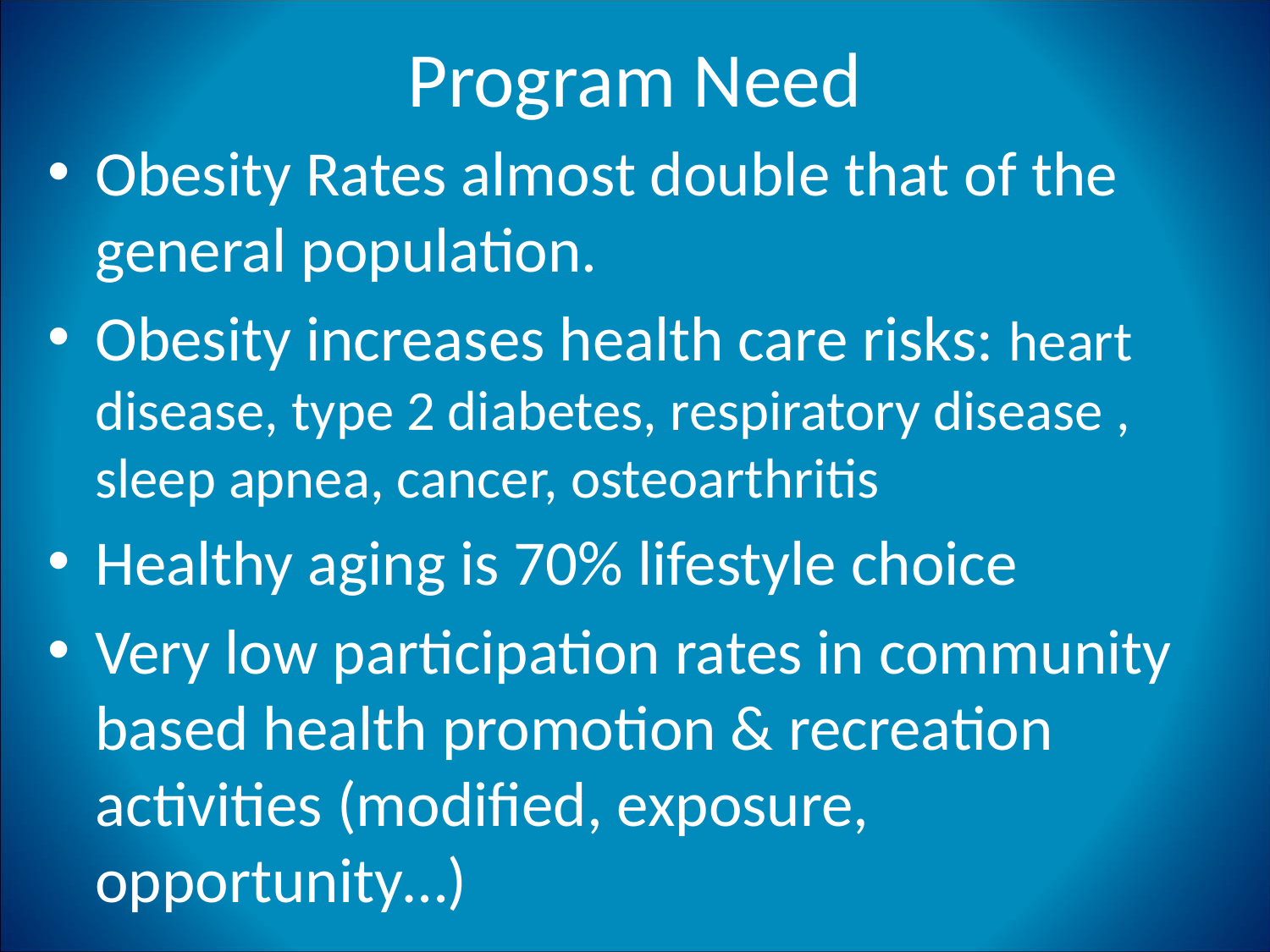

# Program Need
Obesity Rates almost double that of the general population.
Obesity increases health care risks: heart disease, type 2 diabetes, respiratory disease , sleep apnea, cancer, osteoarthritis
Healthy aging is 70% lifestyle choice
Very low participation rates in community based health promotion & recreation activities (modified, exposure, opportunity…)